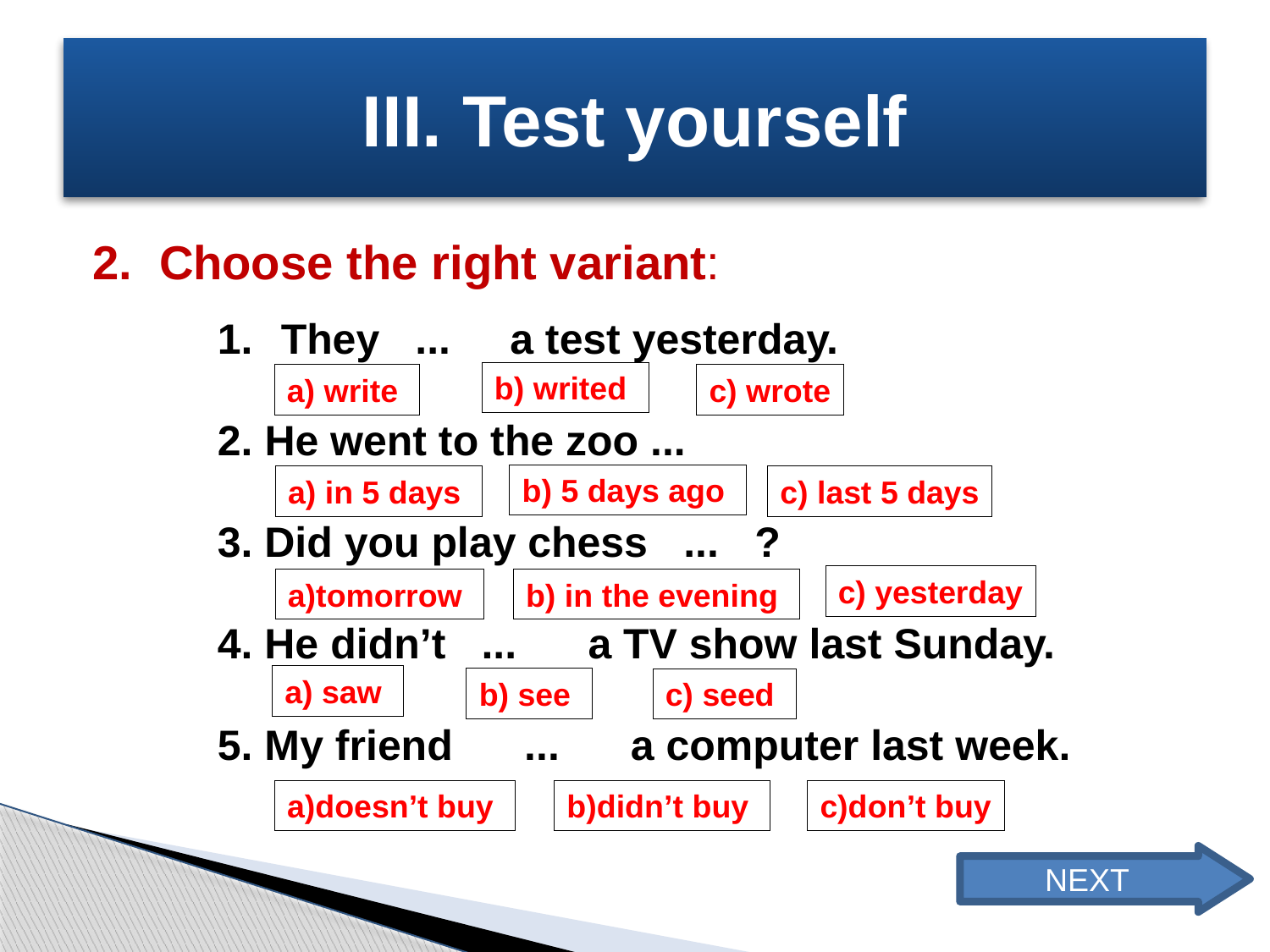

# III. Test yourself
2.  Choose the right variant:
They   ...     a test yesterday.

2. He went to the zoo ...

3. Did you play chess   ...   ?

4. He didn’t   ...      a TV show last Sunday.

5. My friend      ...      a computer last week.
b) writed
a) write
c) wrote
b) 5 days ago
a) in 5 days
c) last 5 days
c) yesterday
a)tomorrow
b) in the evening
a) saw
b) see
c) seed
c)don’t buy
a)doesn’t buy
b)didn’t buy
NEXT